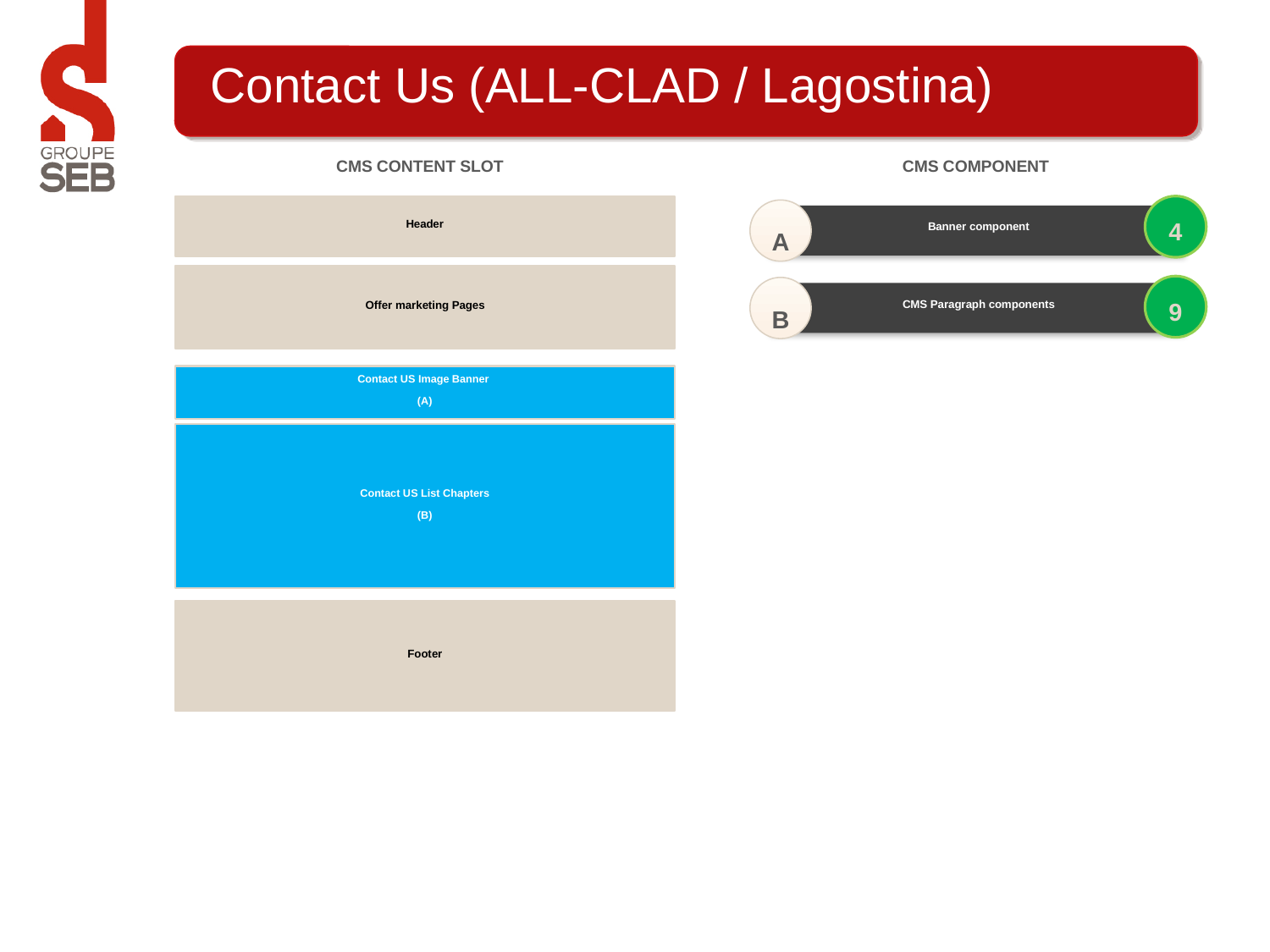

# Contact Us (ALL-CLAD / Lagostina)
CMS Content Slot
CMS Component
4
Header
A
Banner component
Offer marketing Pages
9
B
CMS Paragraph components
Contact US Image Banner
(A)
Contact US List Chapters
(B)
Footer